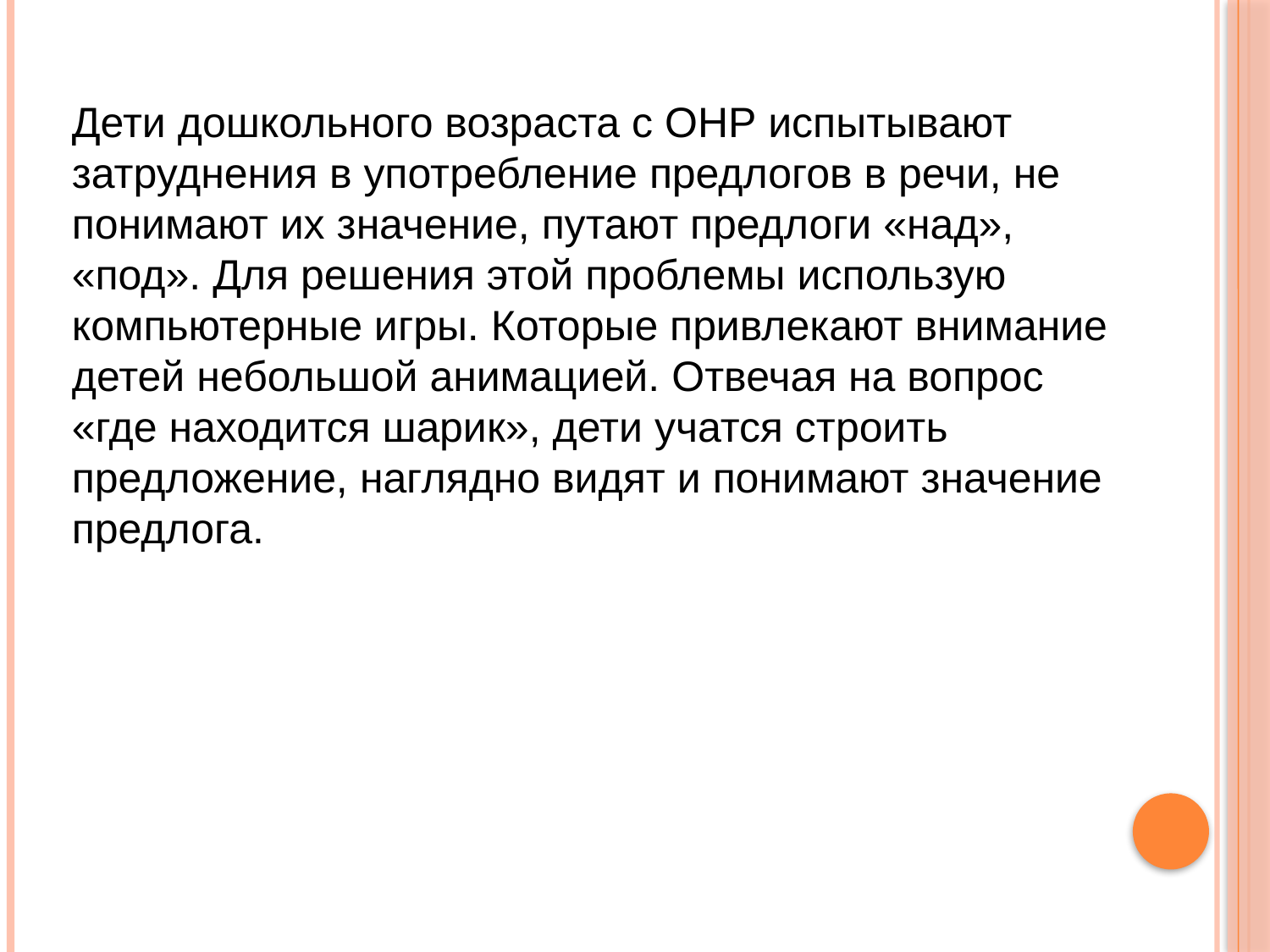

Дети дошкольного возраста с ОНР испытывают затруднения в употребление предлогов в речи, не понимают их значение, путают предлоги «над», «под». Для решения этой проблемы использую  компьютерные игры. Которые привлекают внимание детей небольшой анимацией. Отвечая на вопрос  «где находится шарик», дети учатся строить предложение, наглядно видят и понимают значение предлога.